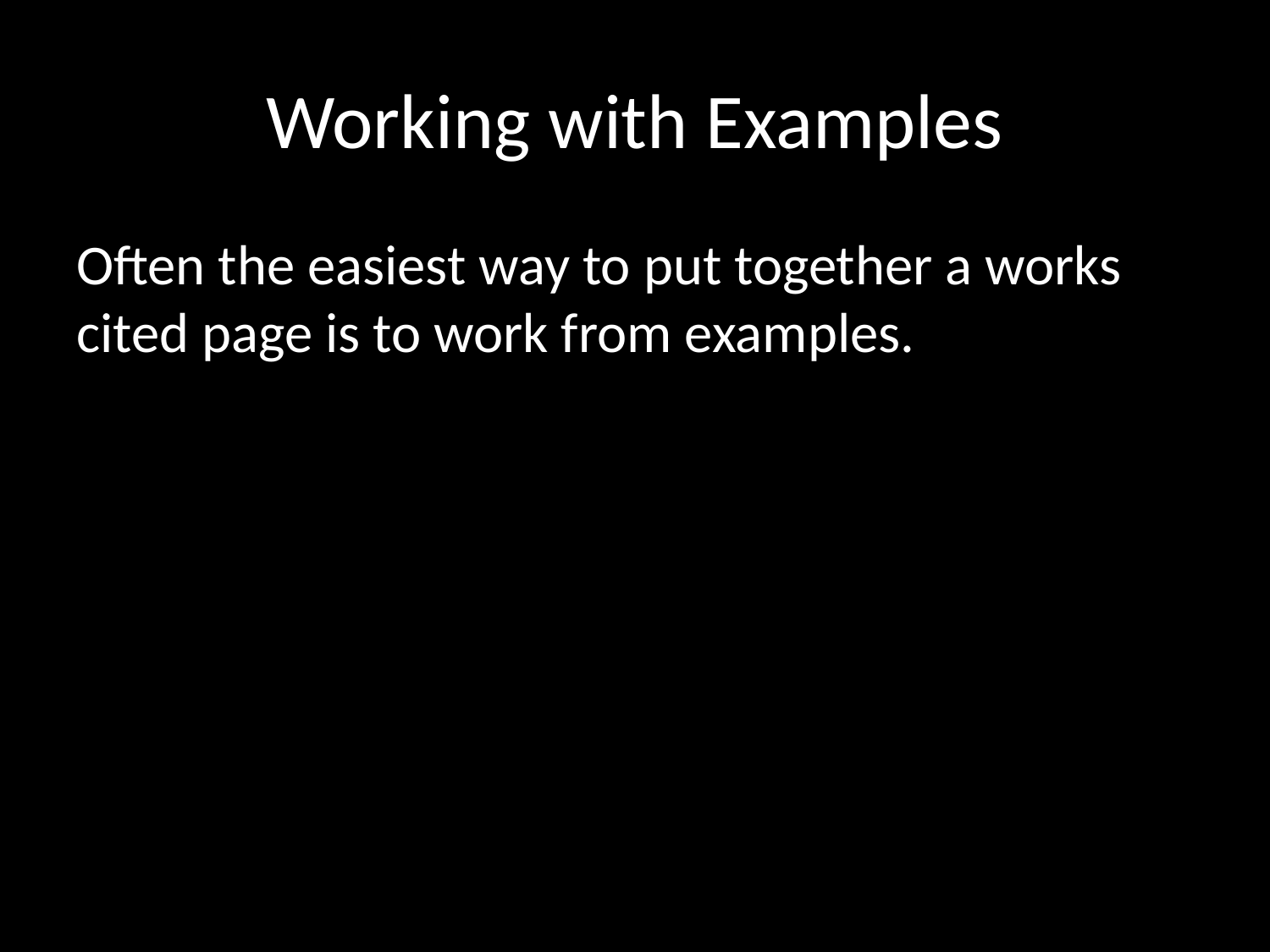

# Working with Examples
Often the easiest way to put together a works cited page is to work from examples.